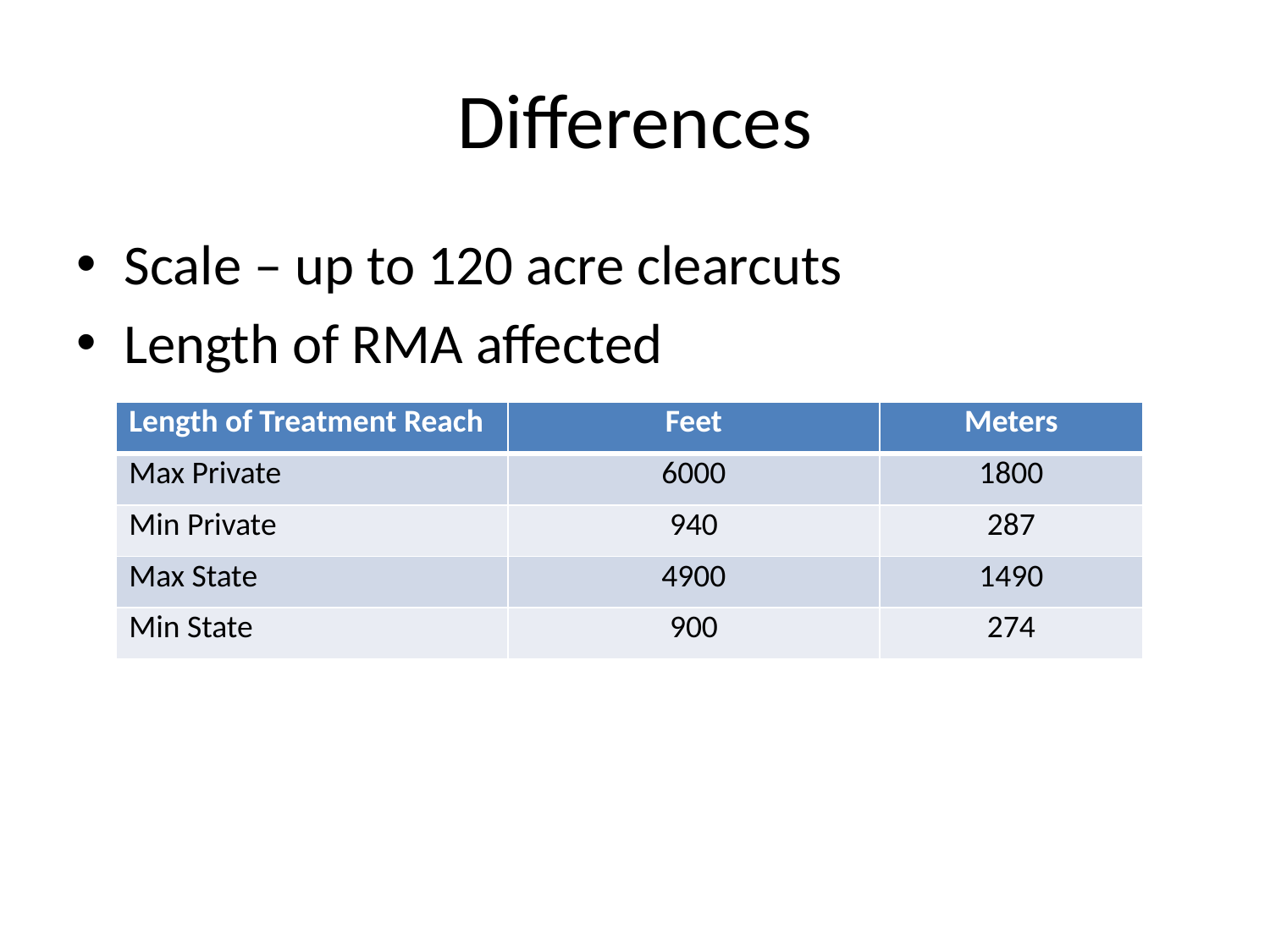

# Differences
Scale – up to 120 acre clearcuts
Length of RMA affected

| Length of Treatment Reach | Feet | Meters |
| --- | --- | --- |
| Max Private | 6000 | 1800 |
| Min Private | 940 | 287 |
| Max State | 4900 | 1490 |
| Min State | 900 | 274 |